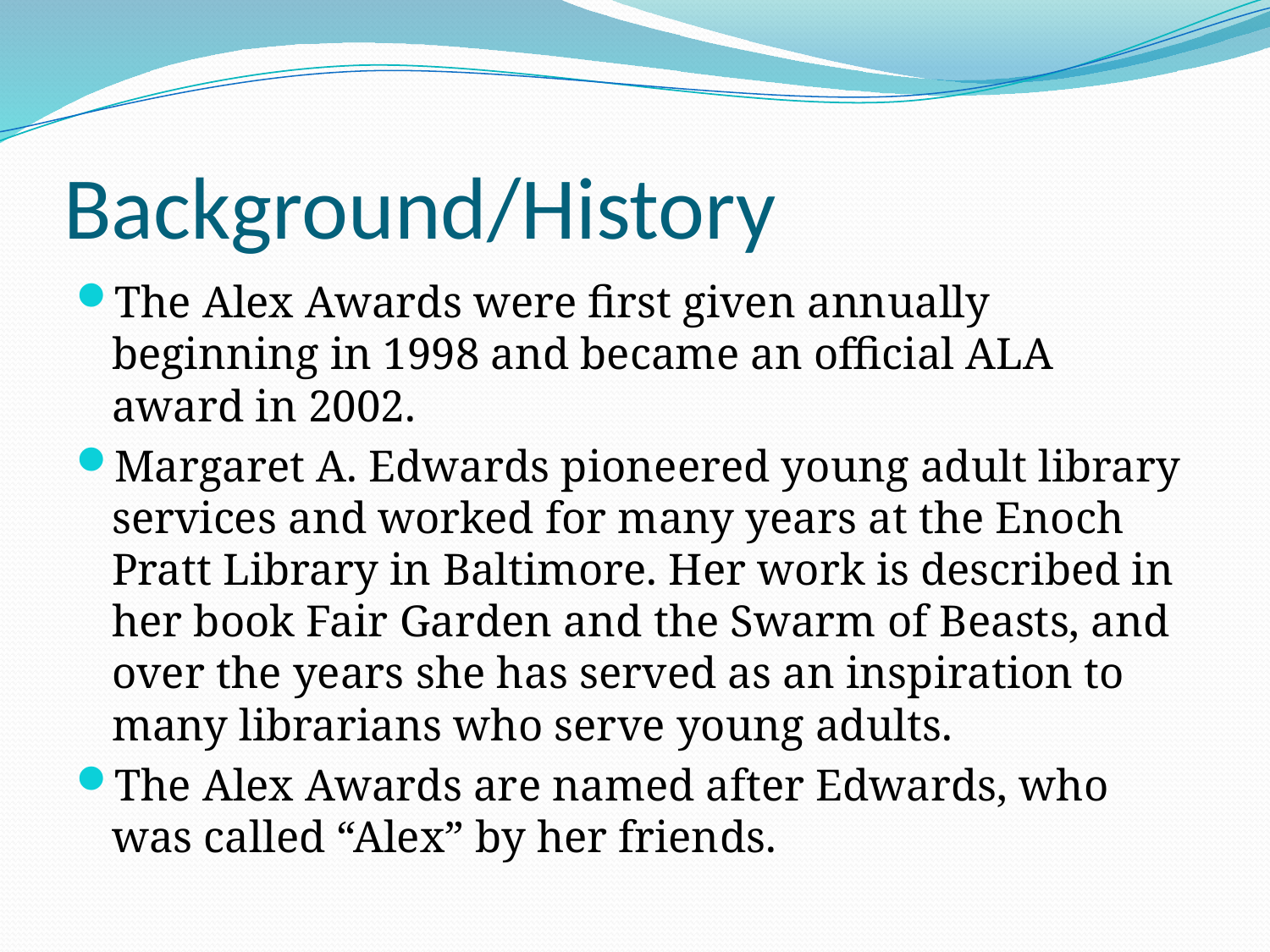

# Background/History
The Alex Awards were first given annually beginning in 1998 and became an official ALA award in 2002.
Margaret A. Edwards pioneered young adult library services and worked for many years at the Enoch Pratt Library in Baltimore. Her work is described in her book Fair Garden and the Swarm of Beasts, and over the years she has served as an inspiration to many librarians who serve young adults.
The Alex Awards are named after Edwards, who was called “Alex” by her friends.